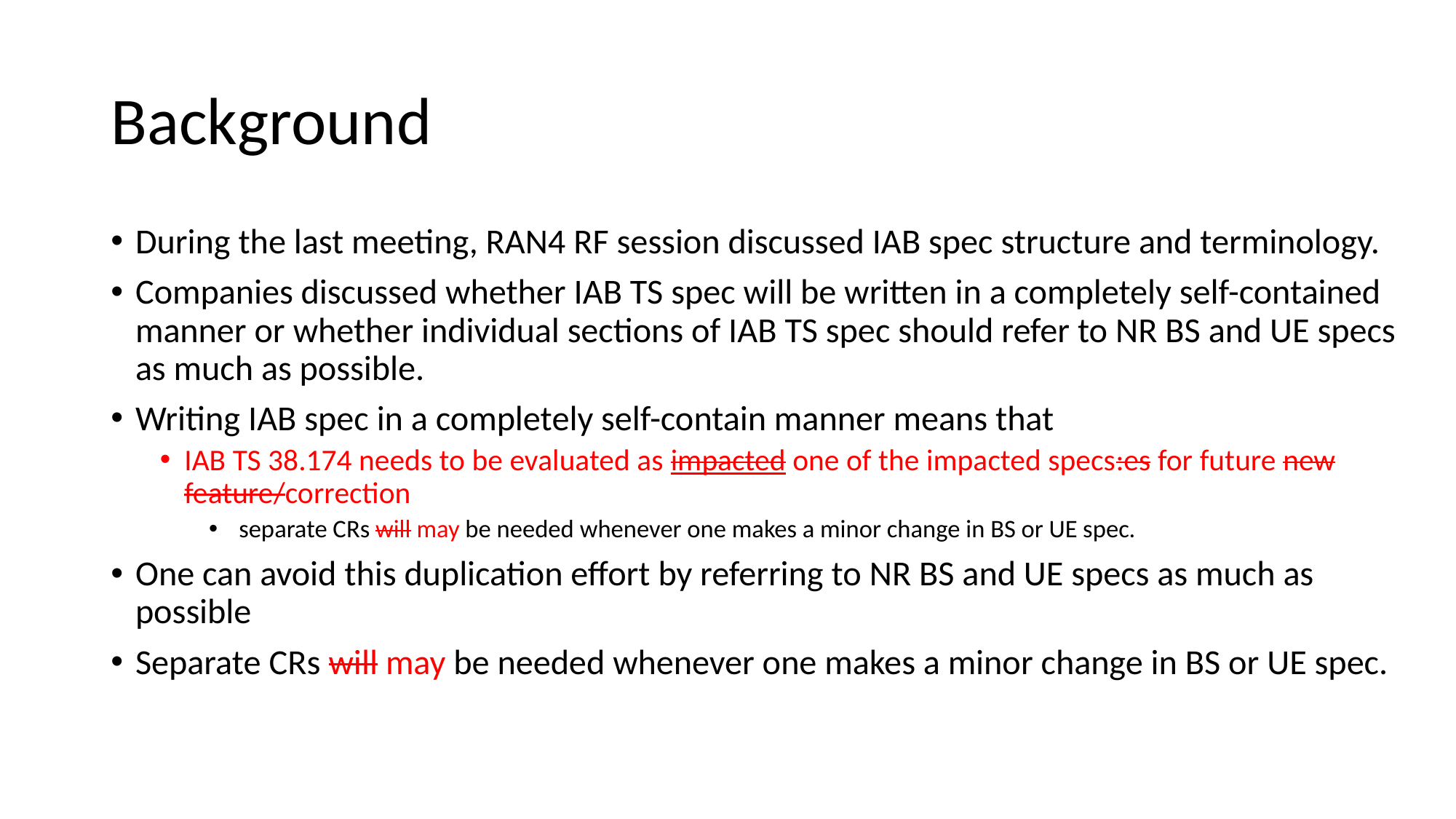

# Background
During the last meeting, RAN4 RF session discussed IAB spec structure and terminology.
Companies discussed whether IAB TS spec will be written in a completely self-contained manner or whether individual sections of IAB TS spec should refer to NR BS and UE specs as much as possible.
Writing IAB spec in a completely self-contain manner means that
IAB TS 38.174 needs to be evaluated as impacted one of the impacted specs:es for future new feature/correction
 separate CRs will may be needed whenever one makes a minor change in BS or UE spec.
One can avoid this duplication effort by referring to NR BS and UE specs as much as possible
Separate CRs will may be needed whenever one makes a minor change in BS or UE spec.